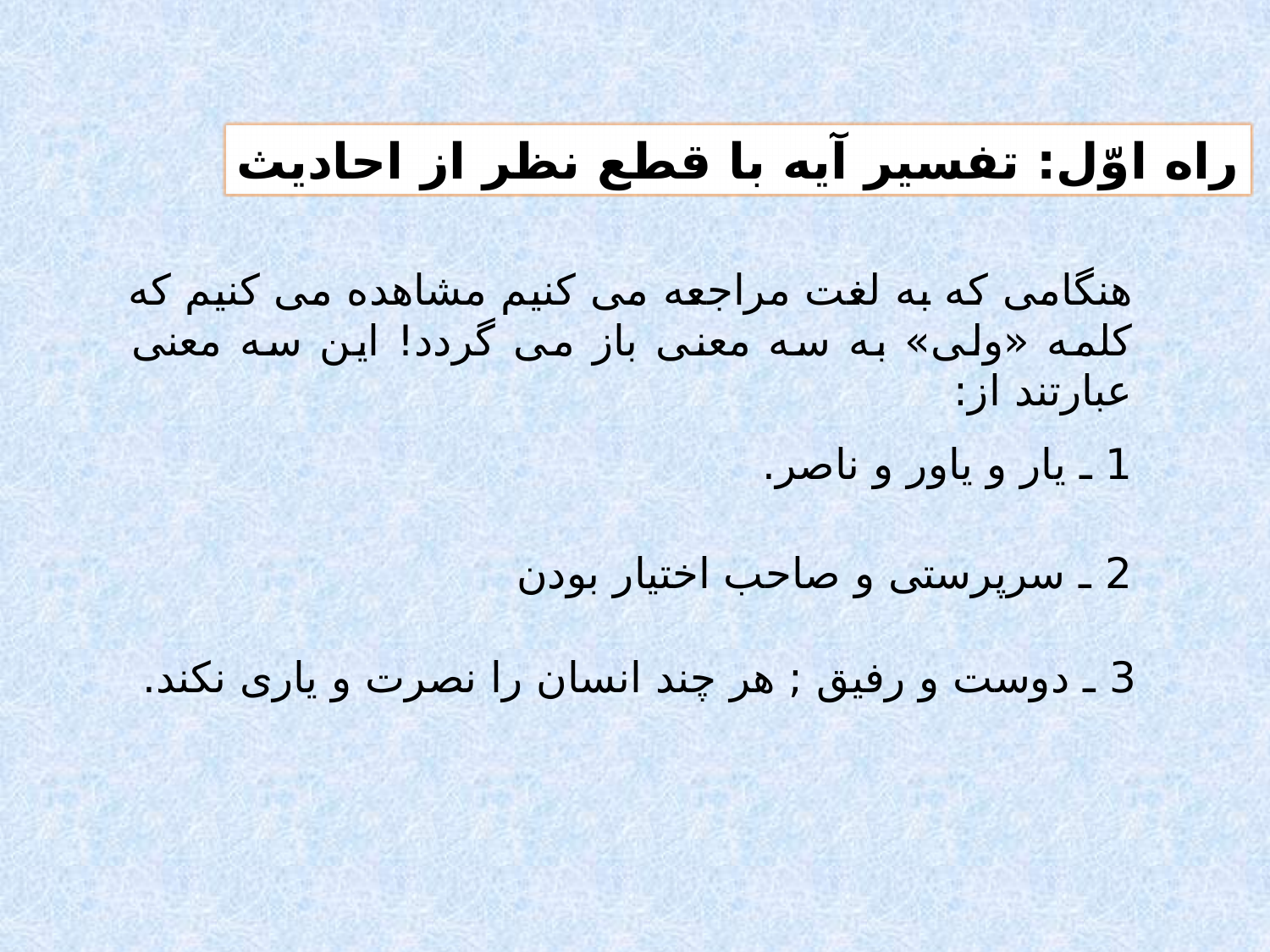

راه اوّل: تفسير آيه با قطع نظر از احاديث
هنگامى كه به لغت مراجعه مى كنيم مشاهده مى كنيم كه كلمه «ولى» به سه معنى باز مى گردد! اين سه معنى عبارتند از:
1 ـ يار و ياور و ناصر.
2 ـ سرپرستى و صاحب اختيار بودن
3 ـ دوست و رفيق ; هر چند انسان را نصرت و يارى نكند.